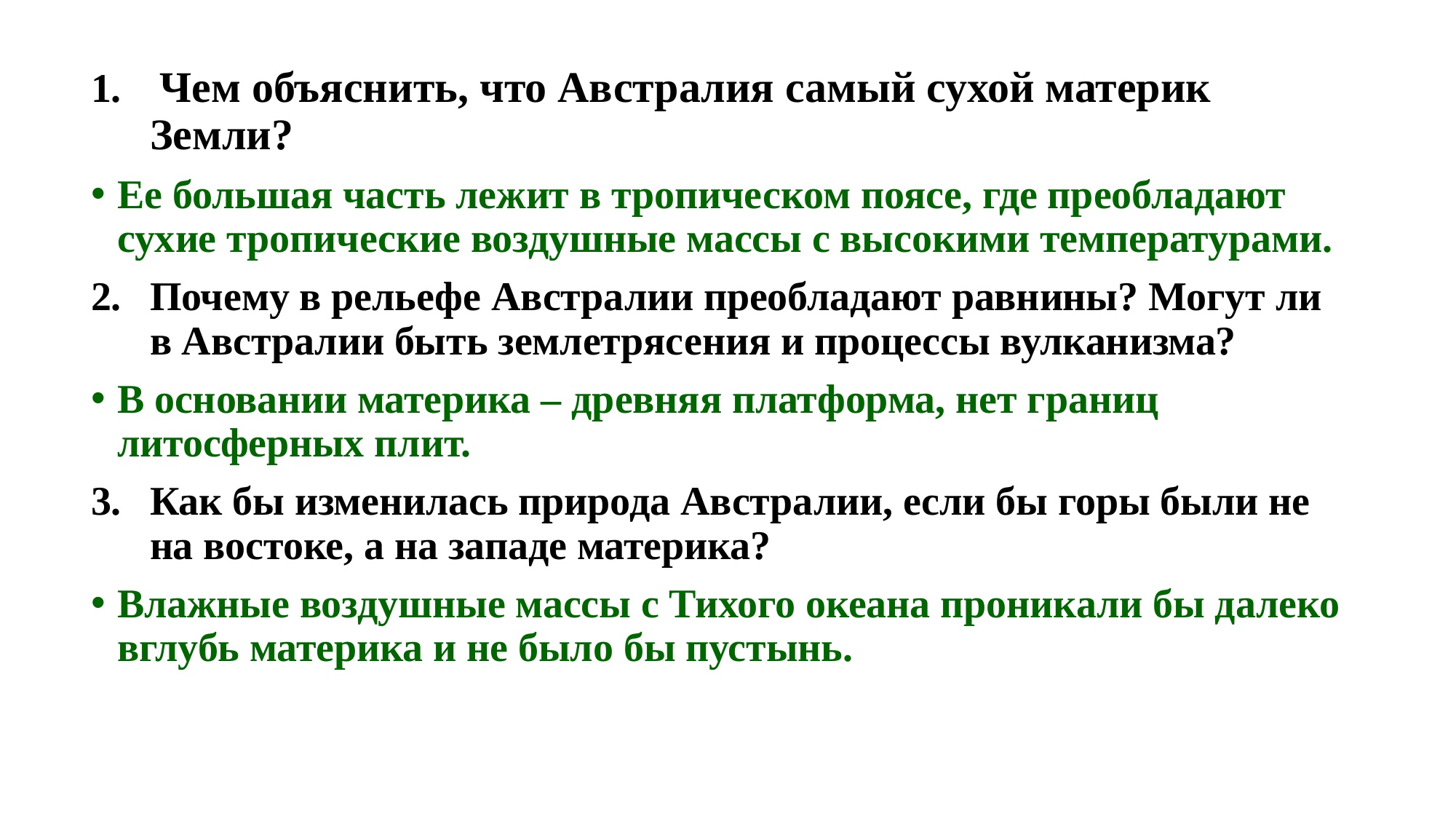

Чем объяснить, что Австралия самый сухой материк Земли?
Ее большая часть лежит в тропическом поясе, где преобладают сухие тропические воздушные массы с высокими температурами.
Почему в рельефе Австралии преобладают равнины? Могут ли в Австралии быть землетрясения и процессы вулканизма?
В основании материка – древняя платформа, нет границ литосферных плит.
Как бы изменилась природа Австралии, если бы горы были не на востоке, а на западе материка?
Влажные воздушные массы с Тихого океана проникали бы далеко вглубь материка и не было бы пустынь.